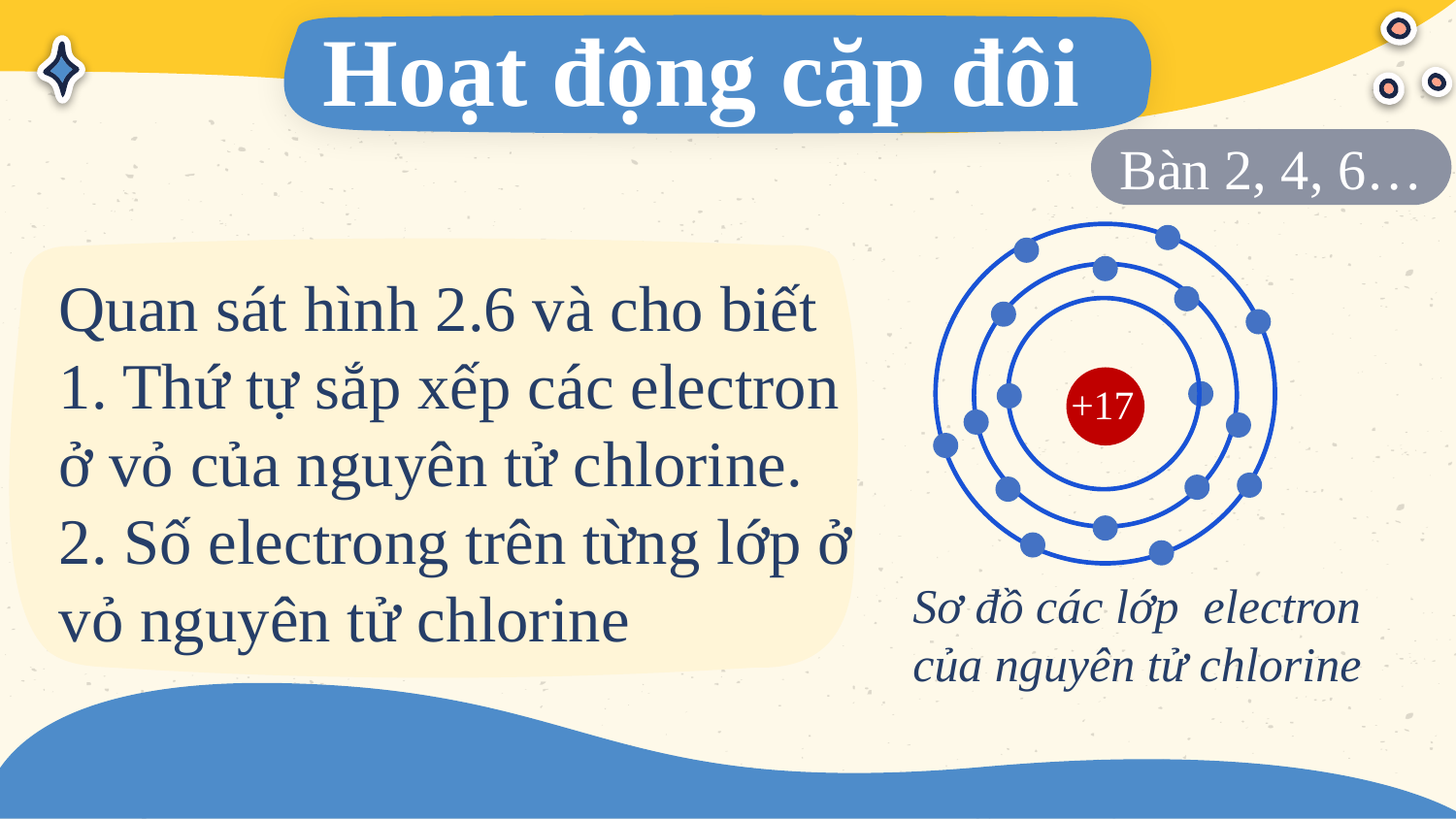

# Hoạt động cặp đôi

Bàn 2, 4, 6…

+17

Quan sát hình 2.6 và cho biết
1. Thứ tự sắp xếp các electron ở vỏ của nguyên tử chlorine.
2. Số electrong trên từng lớp ở vỏ nguyên tử chlorine

Sơ đồ các lớp  electron của nguyên tử chlorine